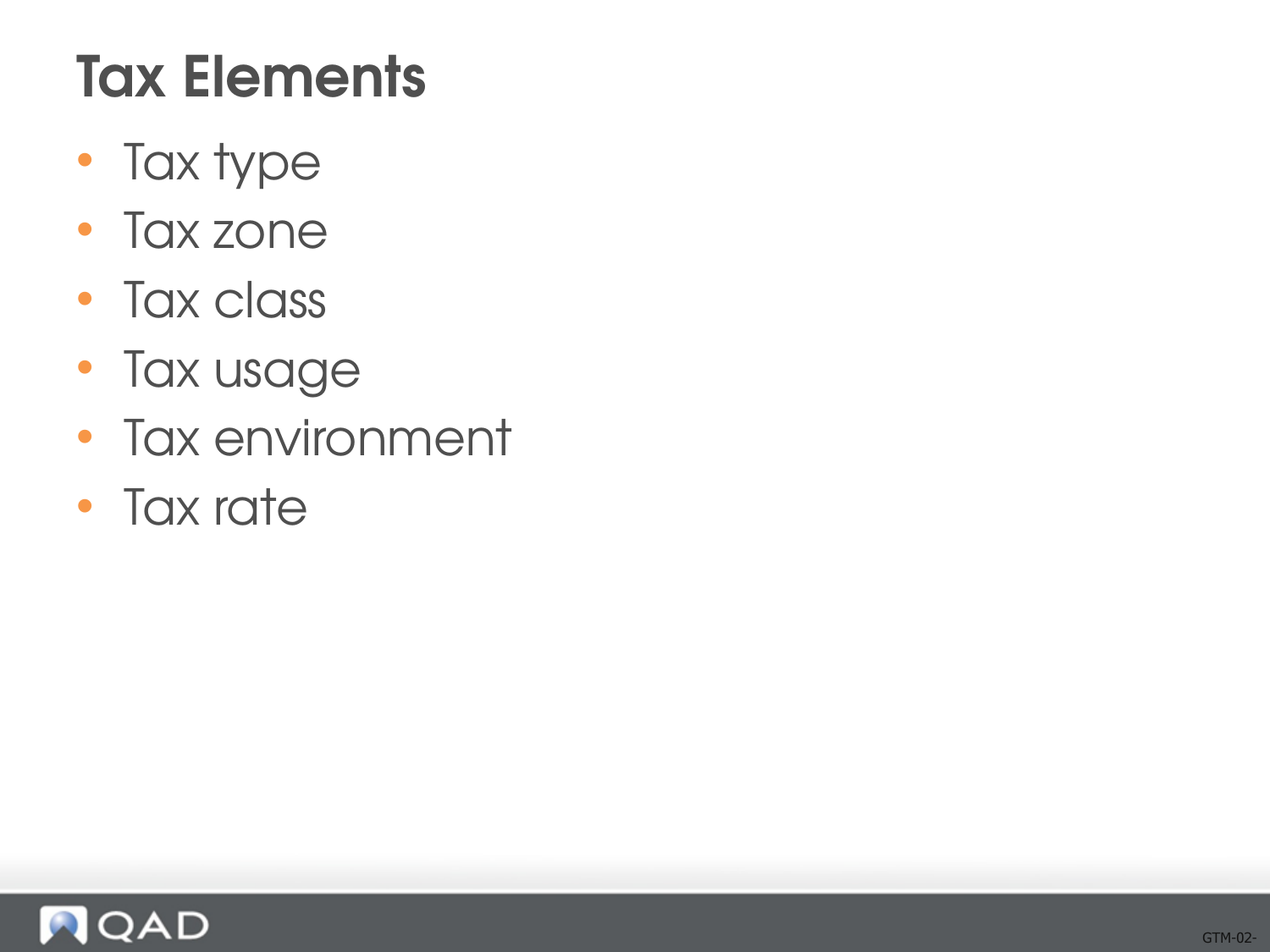

# Tax Elements
Tax type
Tax zone
Tax class
Tax usage
Tax environment
Tax rate
GTM-02-